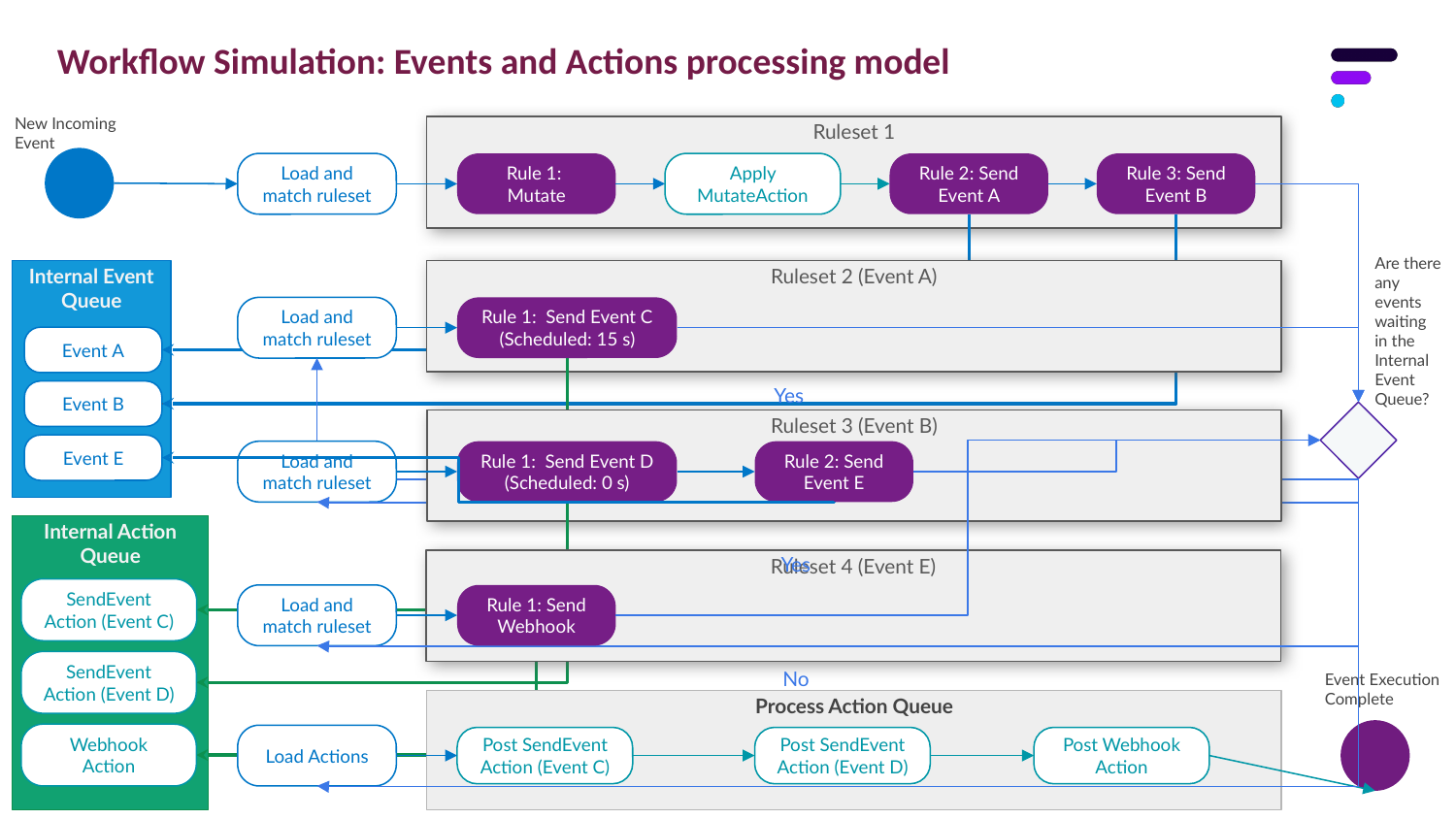

# Workflow Simulation: Events and Actions processing model
New Incoming Event
Ruleset 1

Rule 1:  Mutate

Rule 2: Send Event A

Rule 3: Send Event B

Load and match ruleset

Apply MutateAction

Are there any events waiting in the Internal Event Queue?

Ruleset 2 (Event A)
Internal Event Queue
Load and match ruleset

Rule 1:  Send Event C (Scheduled: 15 s)

Event A
Yes
Event B
Ruleset 3 (Event B)
Event E
Load and match ruleset

Rule 1:  Send Event D (Scheduled: 0 s)

Rule 2: Send Event E

Yes
Yes
No
Internal Action Queue
Ruleset 4 (Event E)
SendEvent Action (Event C)
Load and match ruleset

Rule 1: Send Webhook

SendEvent Action (Event D)
Event Execution Complete
Process Action Queue

Webhook Action
Load Actions

Post SendEvent Action (Event C)

Post SendEvent Action (Event D)

Post Webhook Action